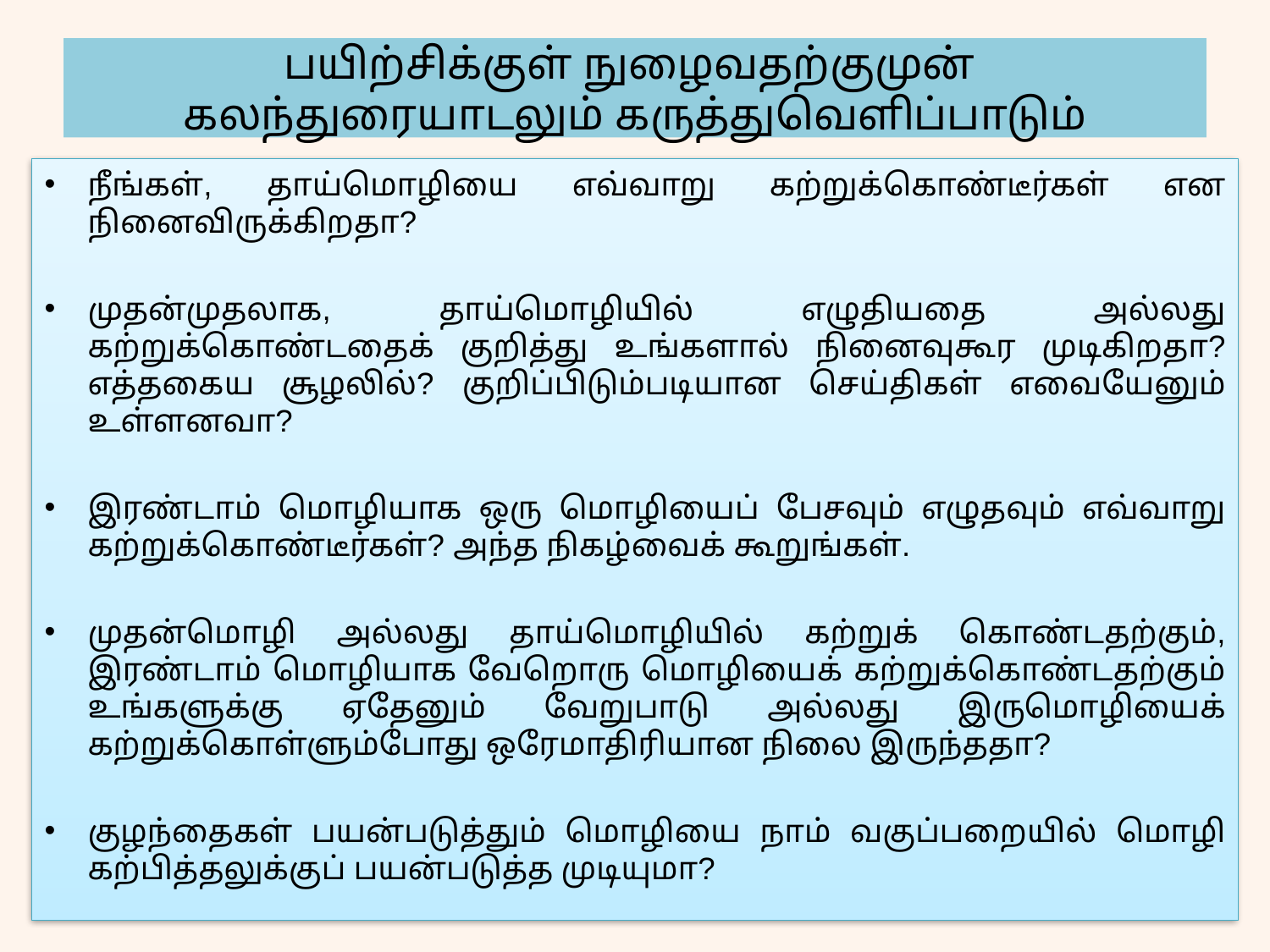

# பயிற்சிக்குள் நுழைவதற்குமுன் கலந்துரையாடலும் கருத்துவெளிப்பாடும்
நீங்கள், தாய்மொழியை எவ்வாறு கற்றுக்கொண்டீர்கள் என நினைவிருக்கிறதா?

முதன்முதலாக, தாய்மொழியில் எழுதியதை அல்லது கற்றுக்கொண்டதைக் குறித்து உங்களால் நினைவுகூர முடிகிறதா? எத்தகைய சூழலில்? குறிப்பிடும்படியான செய்திகள் எவையேனும் உள்ளனவா?

இரண்டாம் மொழியாக ஒரு மொழியைப் பேசவும் எழுதவும் எவ்வாறு கற்றுக்கொண்டீர்கள்? அந்த நிகழ்வைக் கூறுங்கள்.

முதன்மொழி அல்லது தாய்மொழியில் கற்றுக் கொண்டதற்கும், இரண்டாம் மொழியாக வேறொரு மொழியைக் கற்றுக்கொண்டதற்கும் உங்களுக்கு ஏதேனும் வேறுபாடு அல்லது இருமொழியைக் கற்றுக்கொள்ளும்போது ஒரேமாதிரியான நிலை இருந்ததா?

குழந்தைகள் பயன்படுத்தும் மொழியை நாம் வகுப்பறையில் மொழி கற்பித்தலுக்குப் பயன்படுத்த முடியுமா?